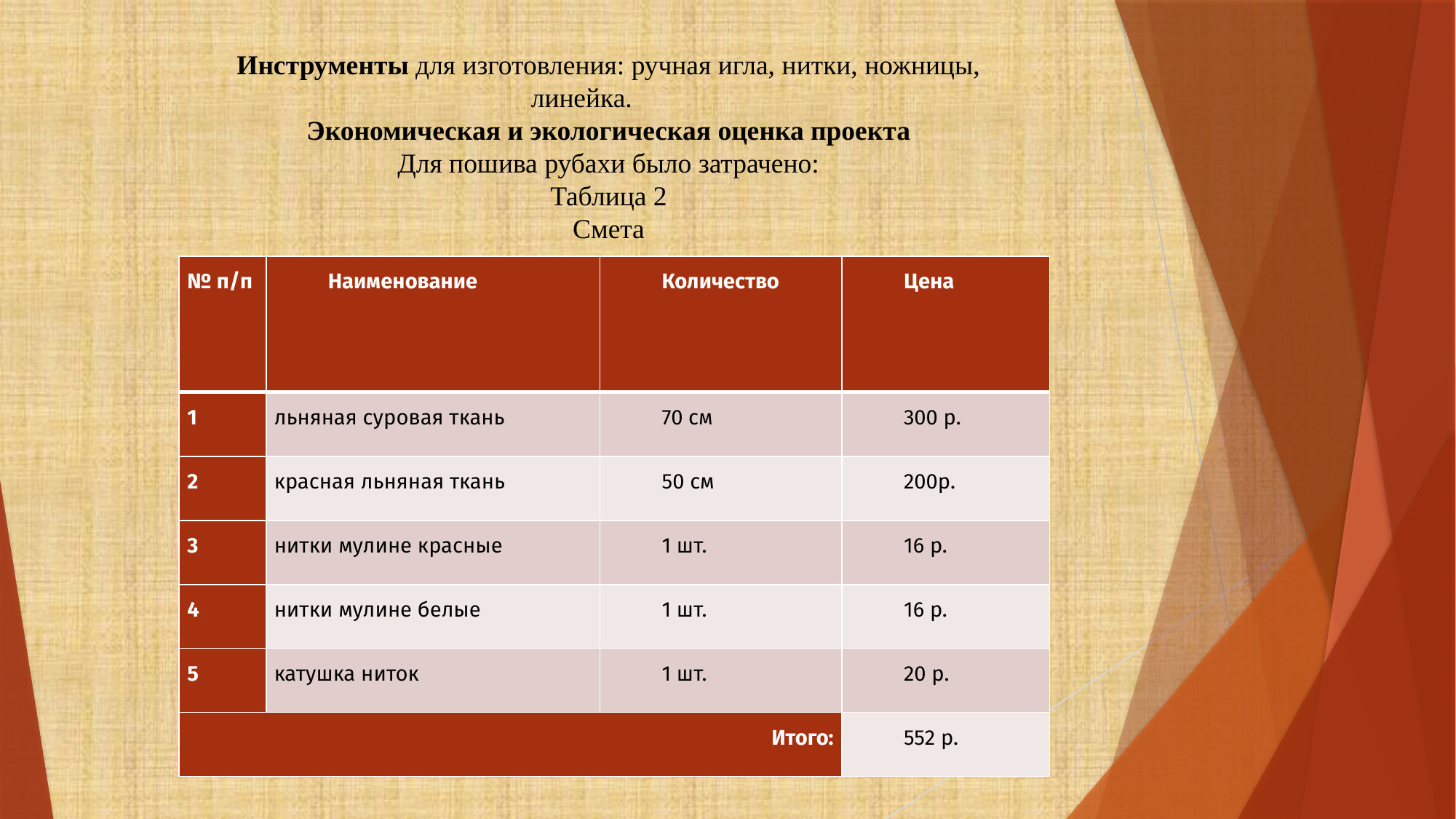

Инструменты для изготовления: ручная игла, нитки, ножницы, линейка.
Экономическая и экологическая оценка проекта
Для пошива рубахи было затрачено:
Таблица 2
Смета
| № п/п | Наименование | Количество | Цена |
| --- | --- | --- | --- |
| 1 | льняная суровая ткань | 70 см | 300 р. |
| 2 | красная льняная ткань | 50 см | 200р. |
| 3 | нитки мулине красные | 1 шт. | 16 р. |
| 4 | нитки мулине белые | 1 шт. | 16 р. |
| 5 | катушка ниток | 1 шт. | 20 р. |
| Итого: |  |  | 552 р. |